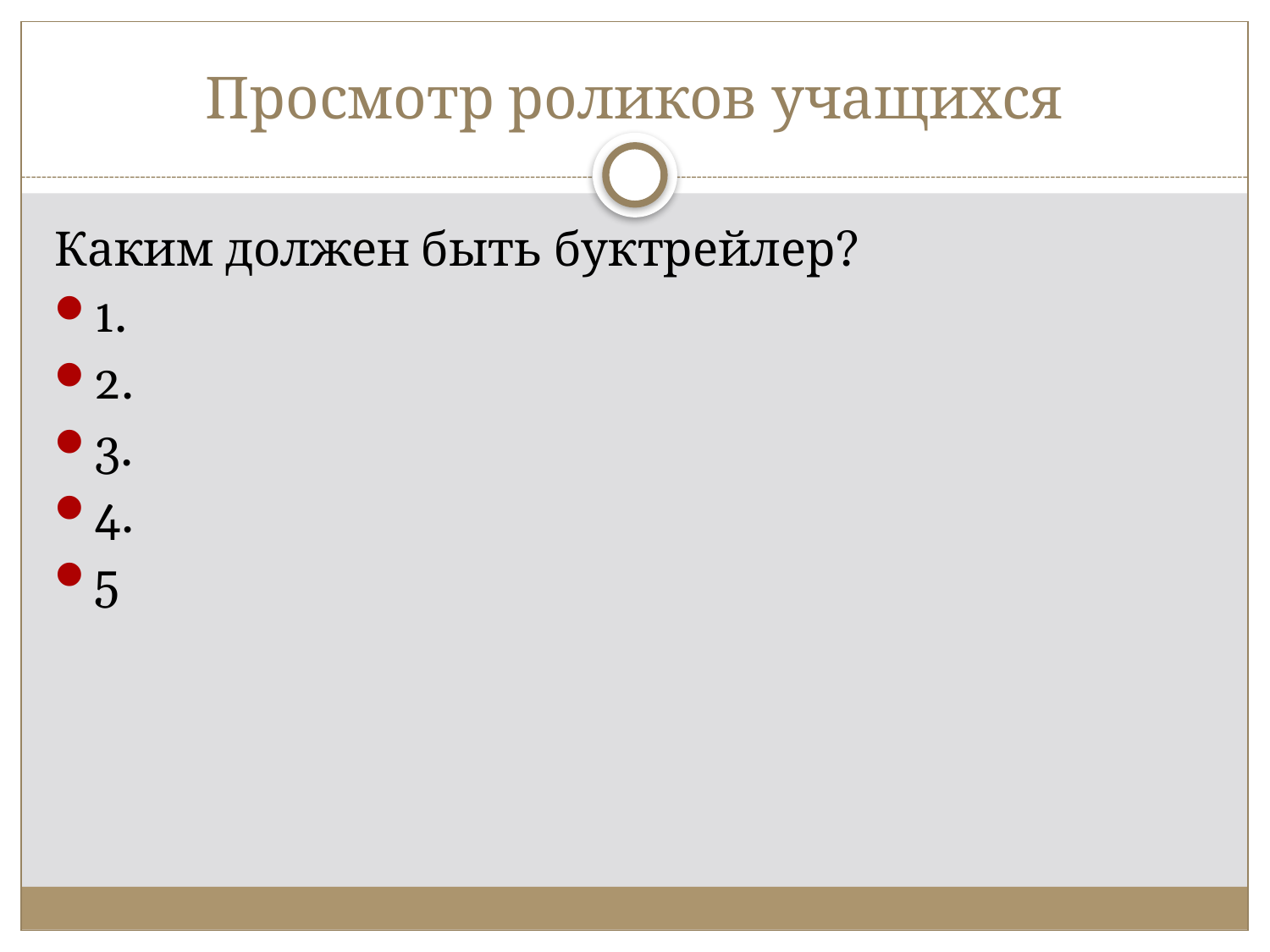

# Просмотр роликов учащихся
Каким должен быть буктрейлер?
1.
2.
3.
4.
5